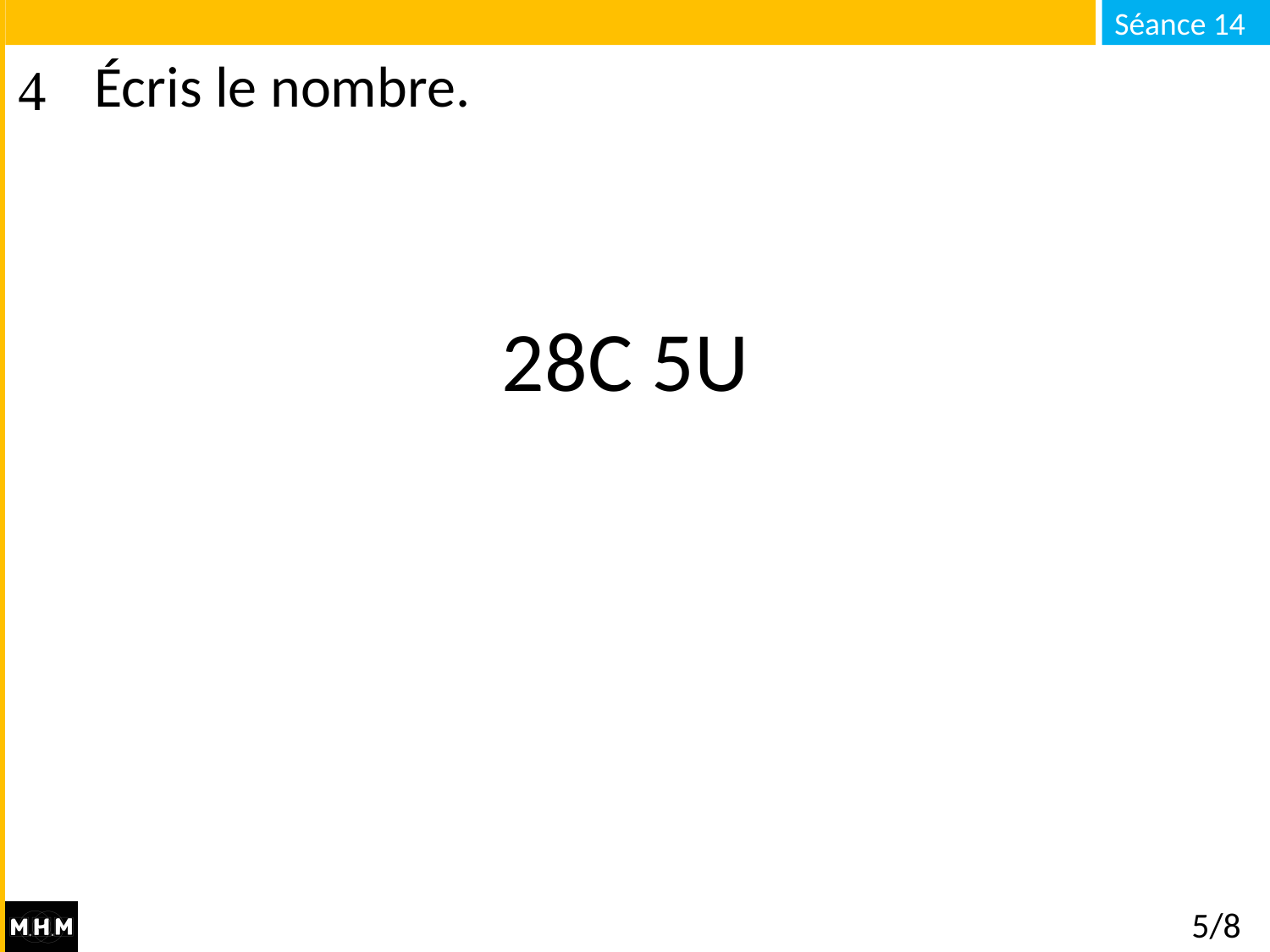

# Écris le nombre.
28C 5U
5/8